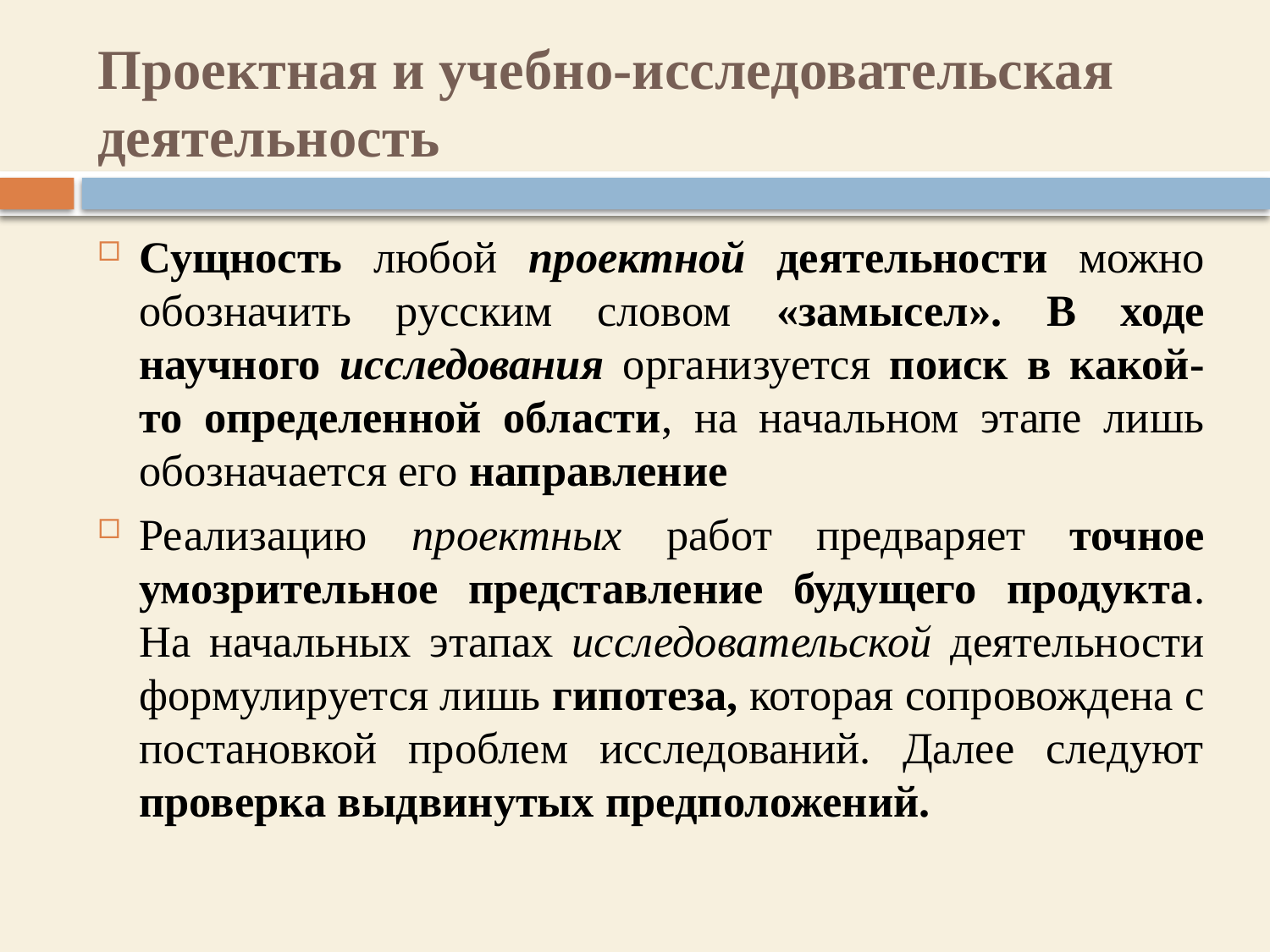

# Проектная и учебно-исследовательская деятельность
Сущность любой проектной деятельности можно обозначить русским словом «замысел». В ходе научного исследования организуется поиск в какой-то определенной области, на начальном этапе лишь обозначается его направление
Реализацию проектных работ предваряет точное умозрительное представление будущего продукта. На начальных этапах исследовательской деятельности формулируется лишь гипотеза, которая сопровождена с постановкой проблем исследований. Далее следуют проверка выдвинутых предположений.